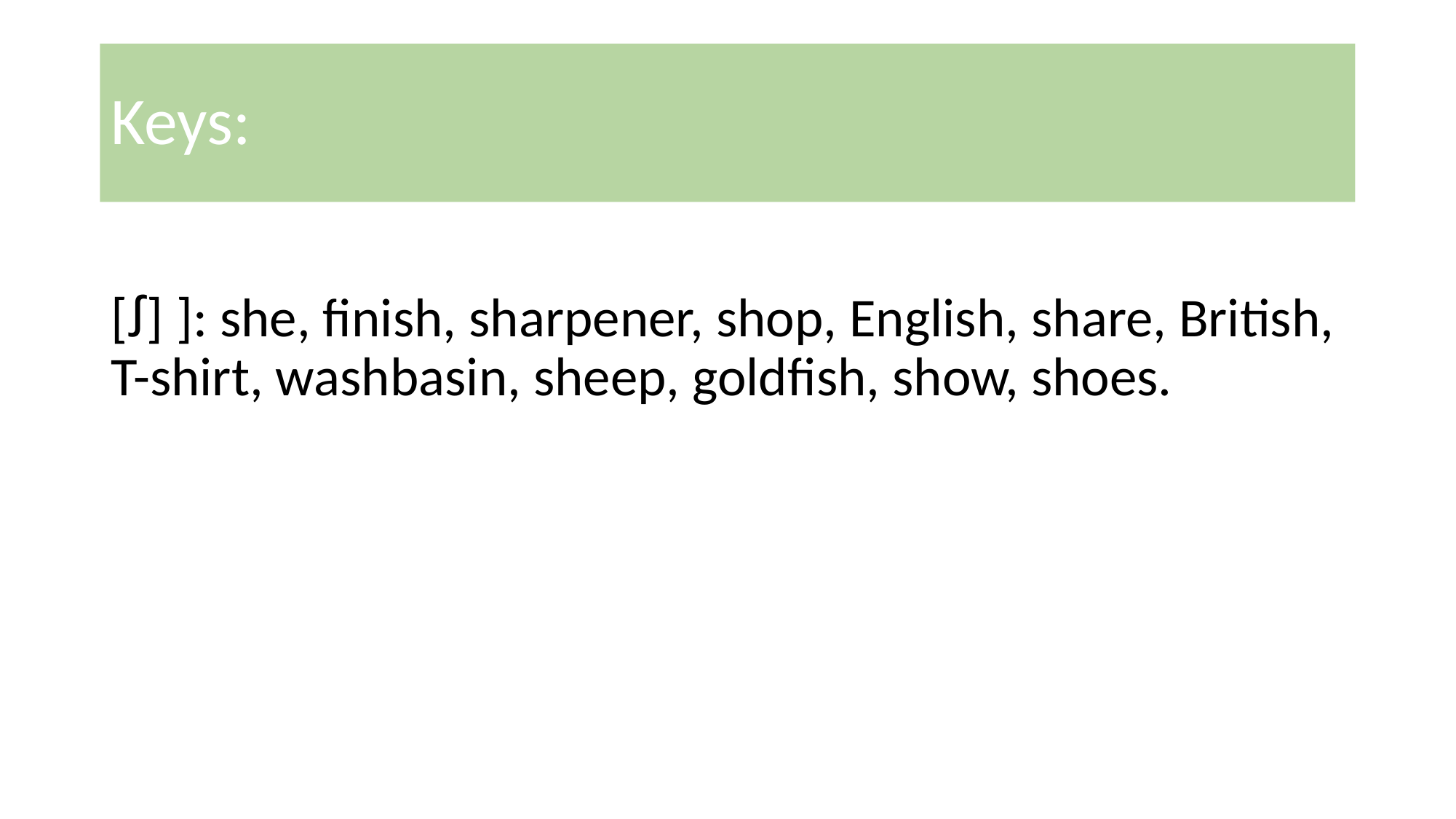

# Keys:

[ꭍ] ]: she, finish, sharpener, shop, English, share, British, T-shirt, washbasin, sheep, goldfish, show, shoes.